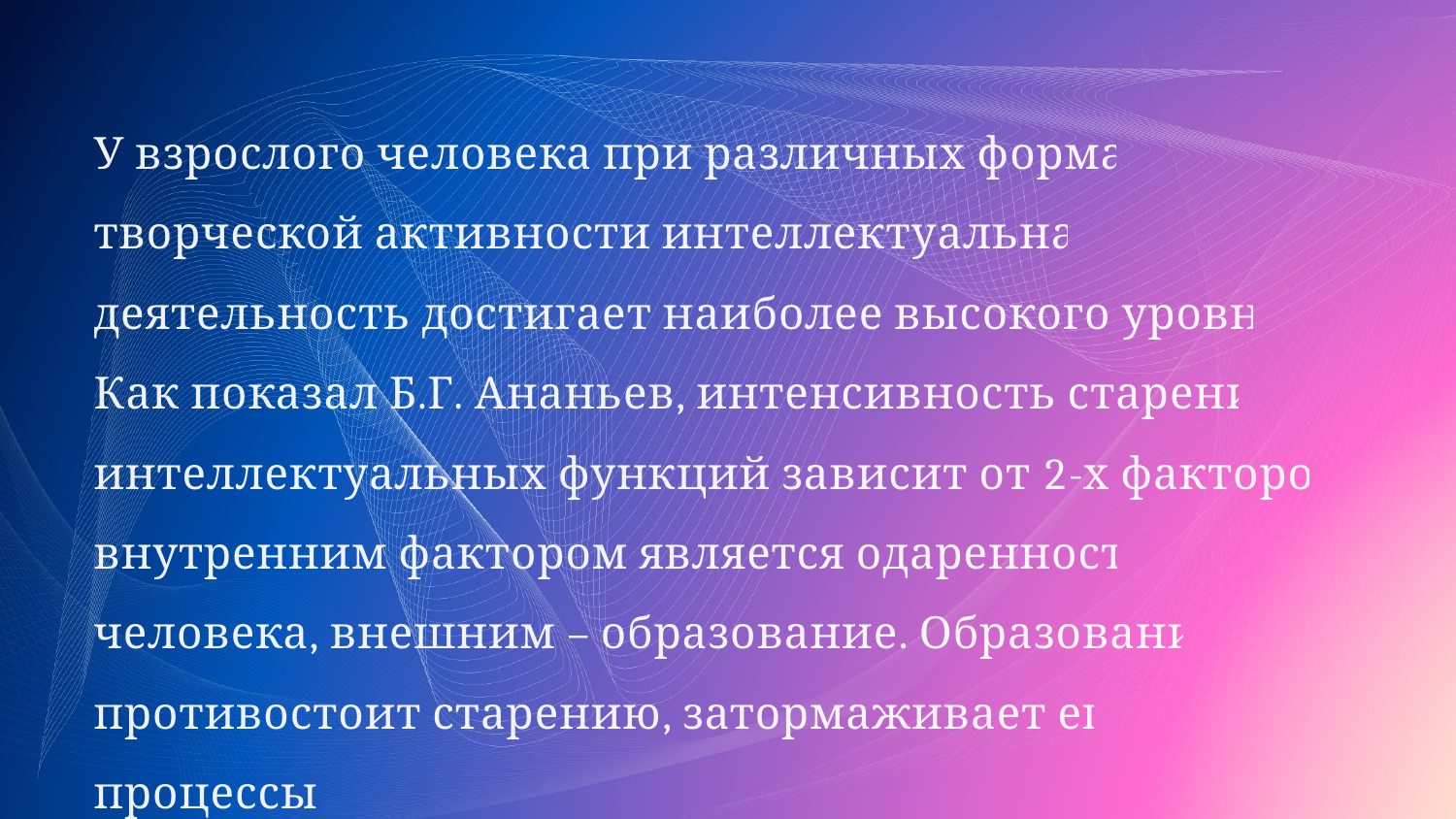

У взрослого человека при различных формах творческой активности интеллектуальная деятельность достигает наиболее высокого уровня.
Как показал Б.Г. Ананьев, интенсивность старения интеллектуальных функций зависит от 2-х факторов: внутренним фактором является одаренность человека, внешним – образование. Образование противостоит старению, затормаживает его процессы.